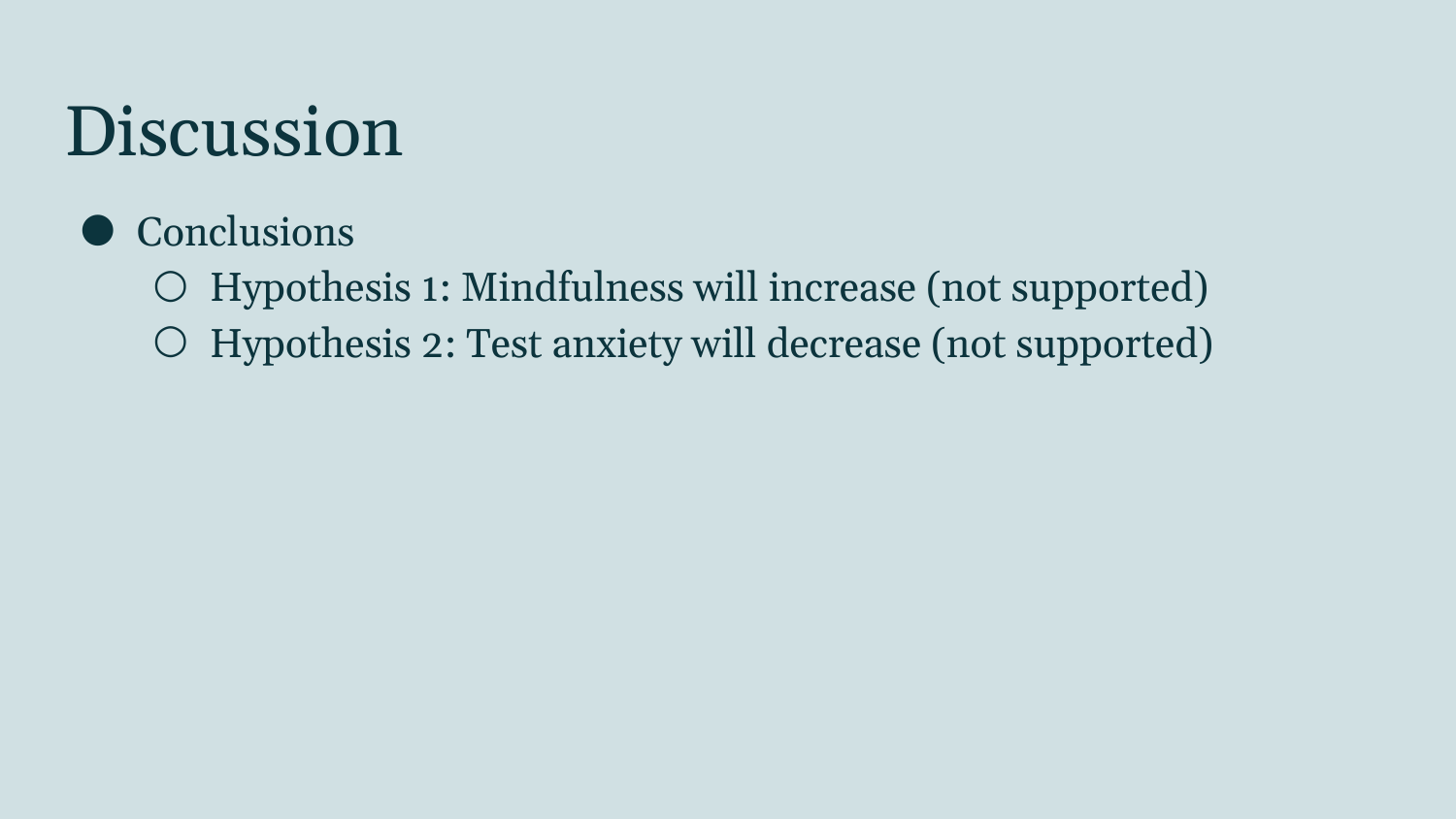

# Discussion
Conclusions
Hypothesis 1: Mindfulness will increase (not supported)
Hypothesis 2: Test anxiety will decrease (not supported)